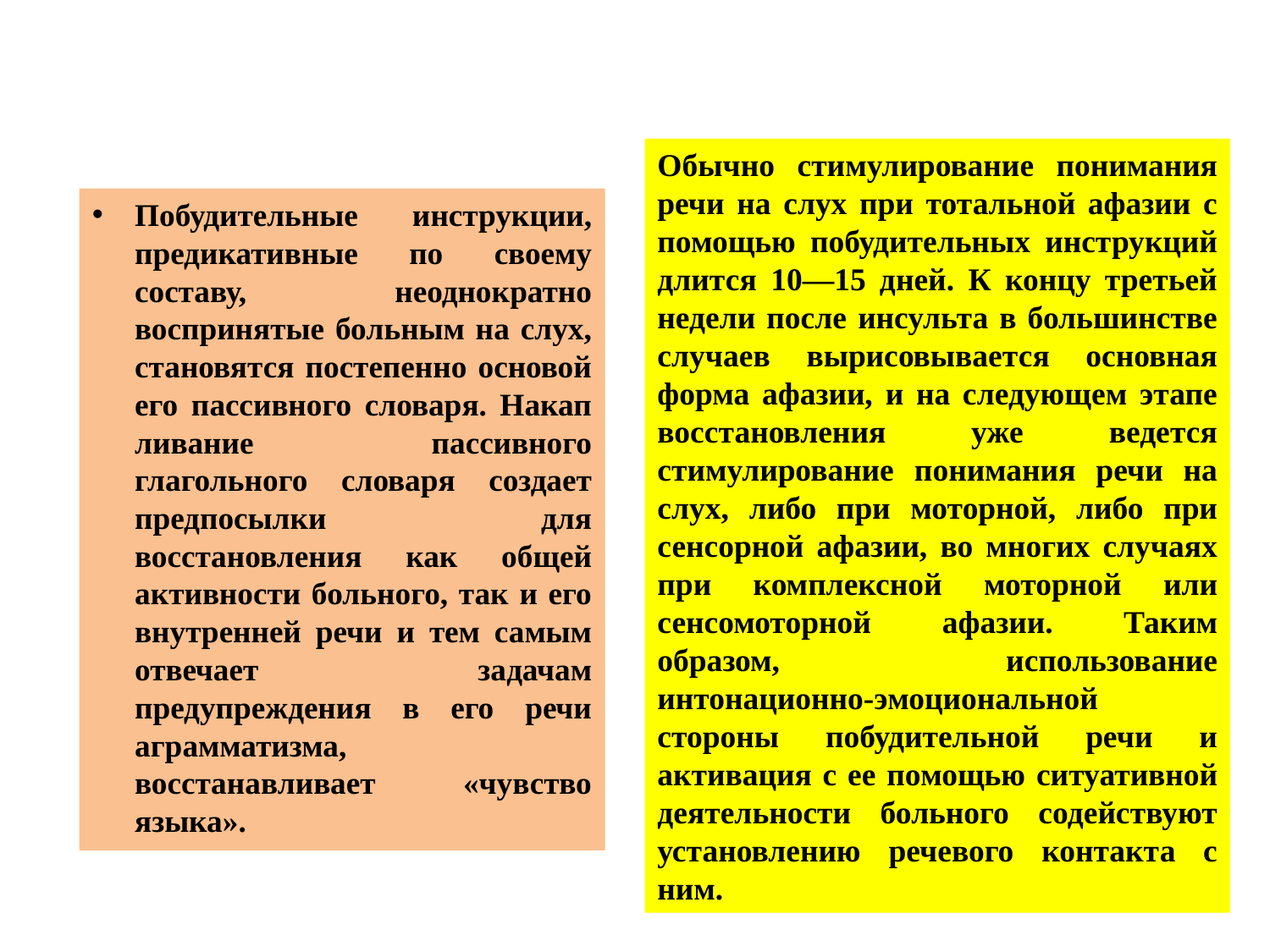

#
Обычно стимулирование понимания речи на слух при тотальной афазии с помощью побудительных инструкций длится 10—15 дней. К концу третьей недели после инсульта в большинстве случаев вырисовывается основная форма афазии, и на следующем этапе восстановления уже ведется стимулирование понимания речи на слух, либо при моторной, либо при сенсорной афазии, во многих случаях при комплексной моторной или сенсомоторной афазии. Таким образом, использование интонационно-эмоциональной стороны побудительной речи и активация с ее по­мощью ситуативной деятельности больного содействуют установлению речевого контакта с ним.
Побудительные инструкции, предикативные по своему составу, неоднократно воспринятые больным на слух, становятся постепенно основой его пассивного словаря. Накап­ливание пассивного глагольного словаря создает предпосылки для восстановления как общей активности больного, так и его внутренней речи и тем самым отвечает задачам предупреждения в его речи аграмматизма, восстанавливает «чувство языка».